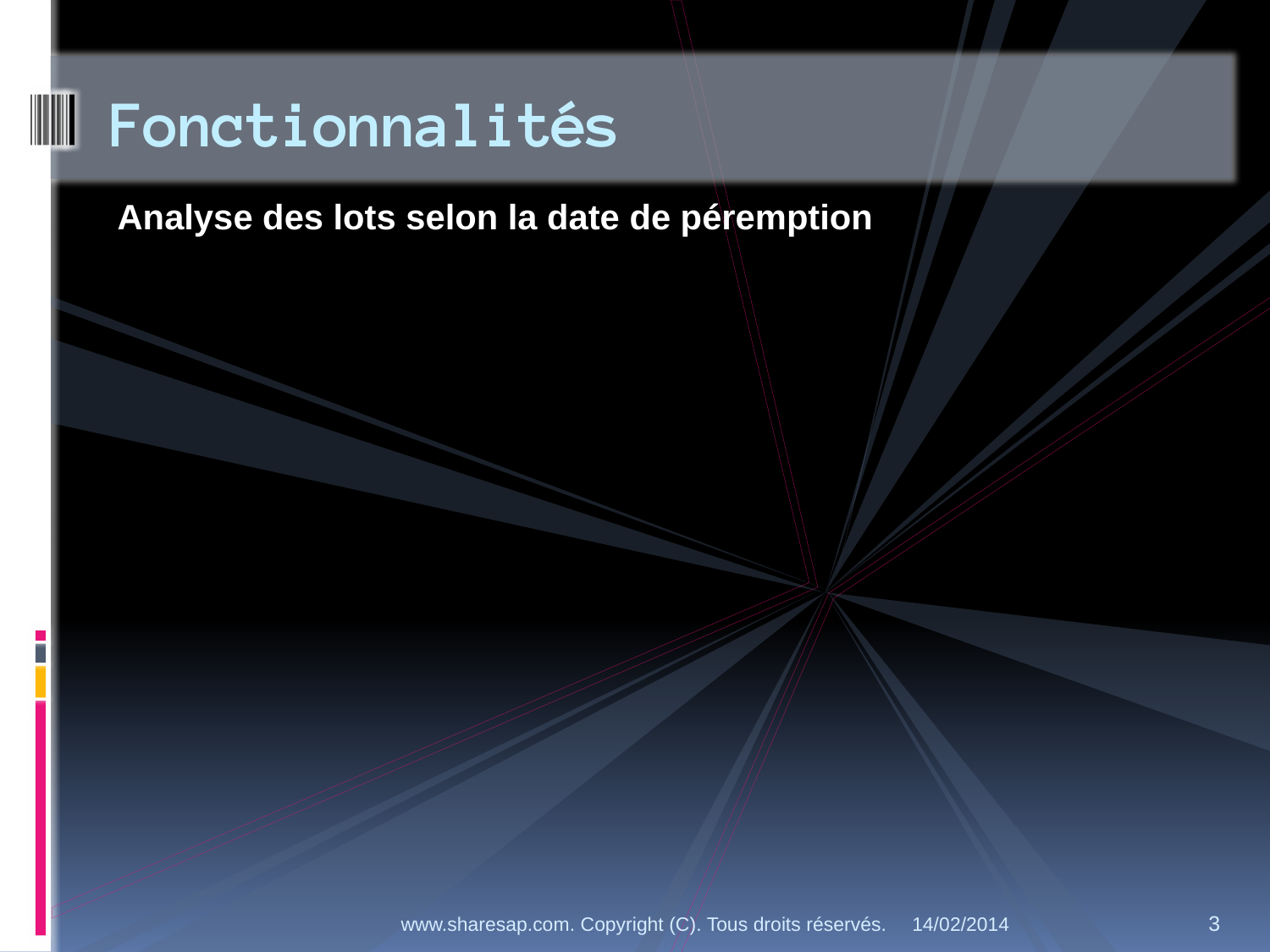

# Fonctionnalités
Analyse des lots selon la date de péremption

www.sharesap.com. Copyright (C). Tous droits réservés.
14/02/2014
3